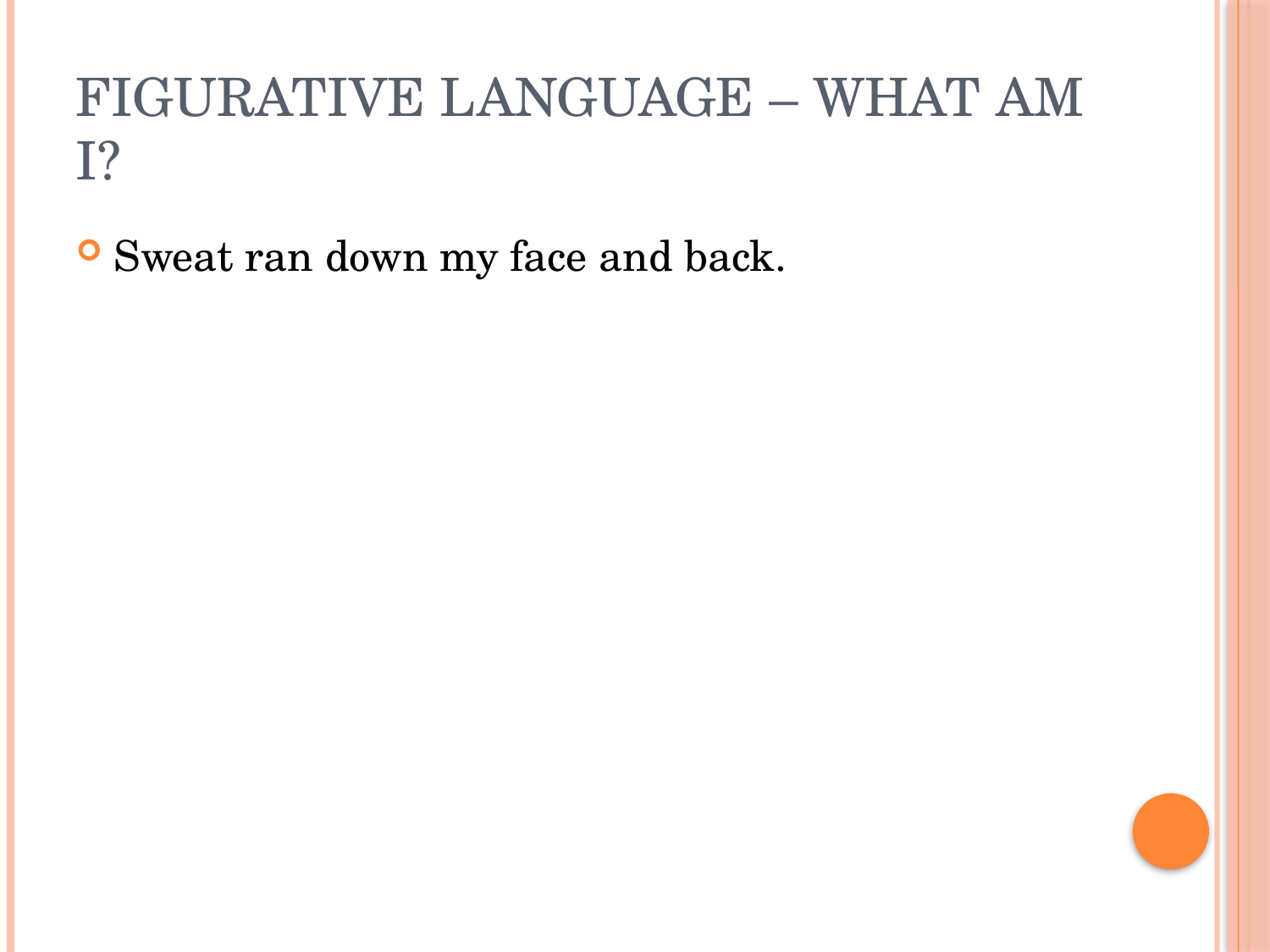

# Figurative Language – What Am I?
Sweat ran down my face and back.